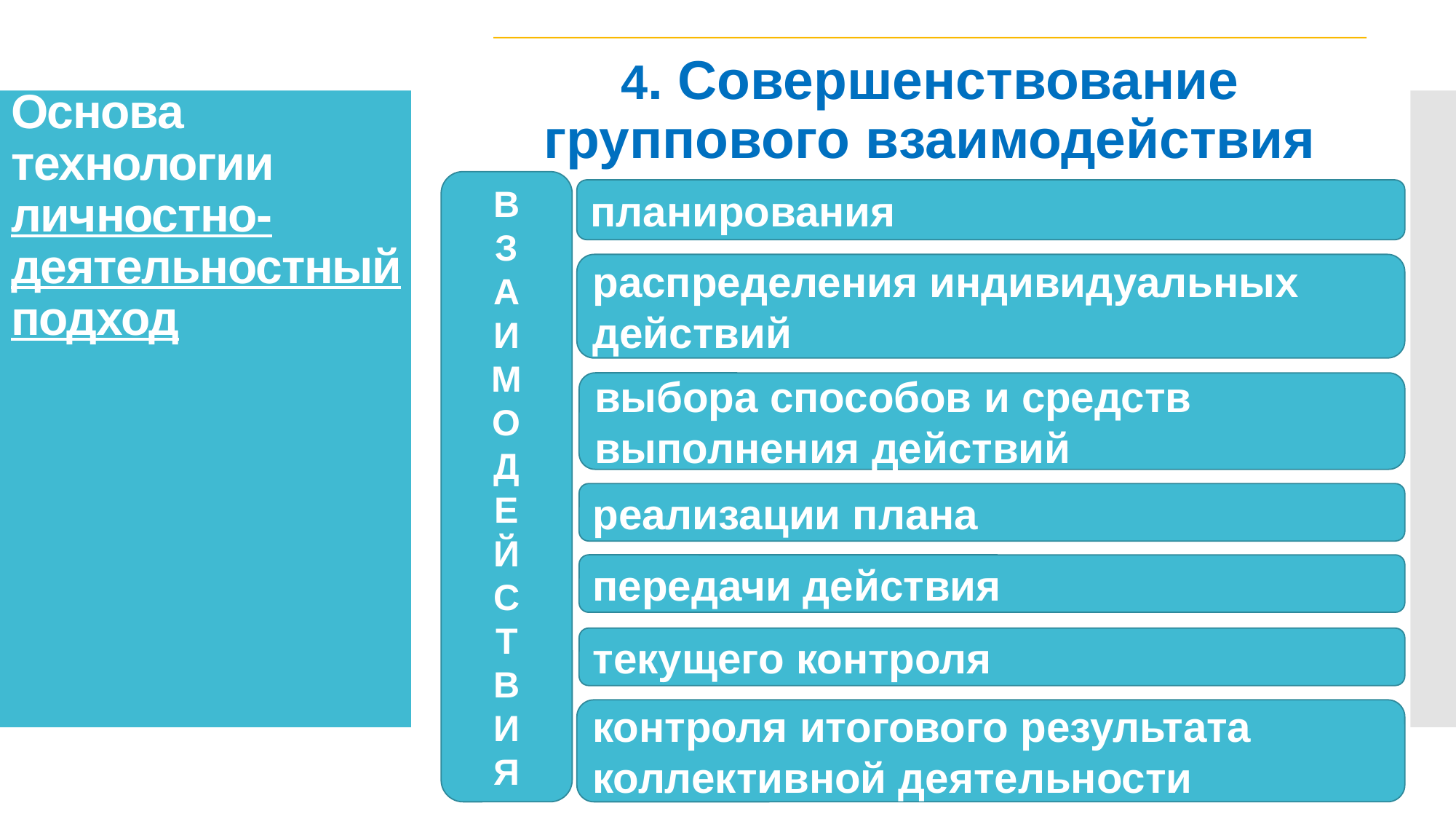

4. Совершенствование группового взаимодействия
# Основа технологии личностно-деятельностный подход
В
З
А
И
М
О
Д
Е
Й
С
Т
В
И
Я
планирования
распределения индивидуальных действий
выбора способов и средств выполнения действий
реализации плана
передачи действия
текущего контроля
контроля итогового результата коллективной деятельности